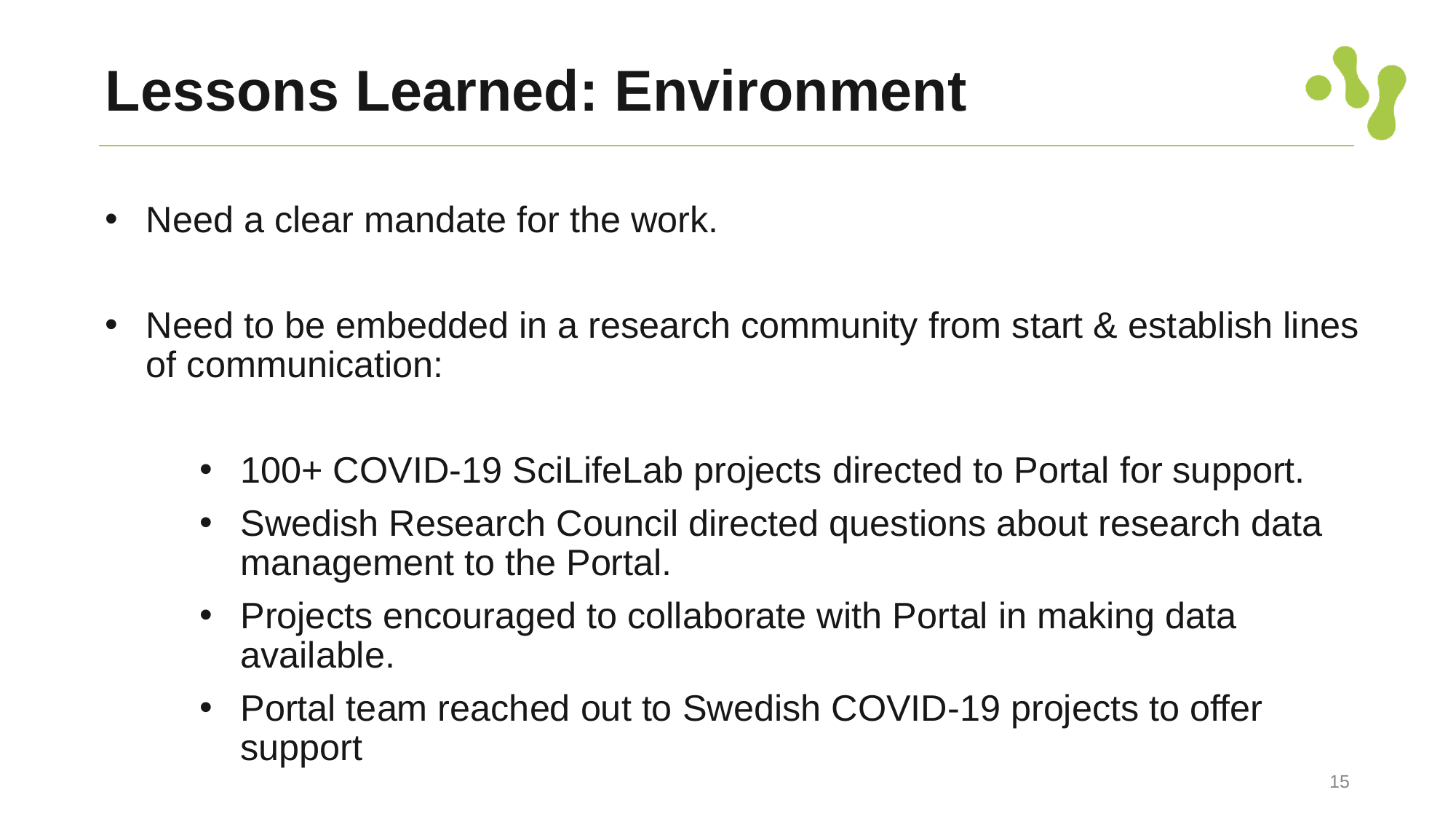

# Lessons Learned: Environment
Need a clear mandate for the work.

Need to be embedded in a research community from start & establish lines of communication:

100+ COVID-19 SciLifeLab projects directed to Portal for support.
Swedish Research Council directed questions about research data management to the Portal.
Projects encouraged to collaborate with Portal in making data available.
Portal team reached out to Swedish COVID-19 projects to offer support

15